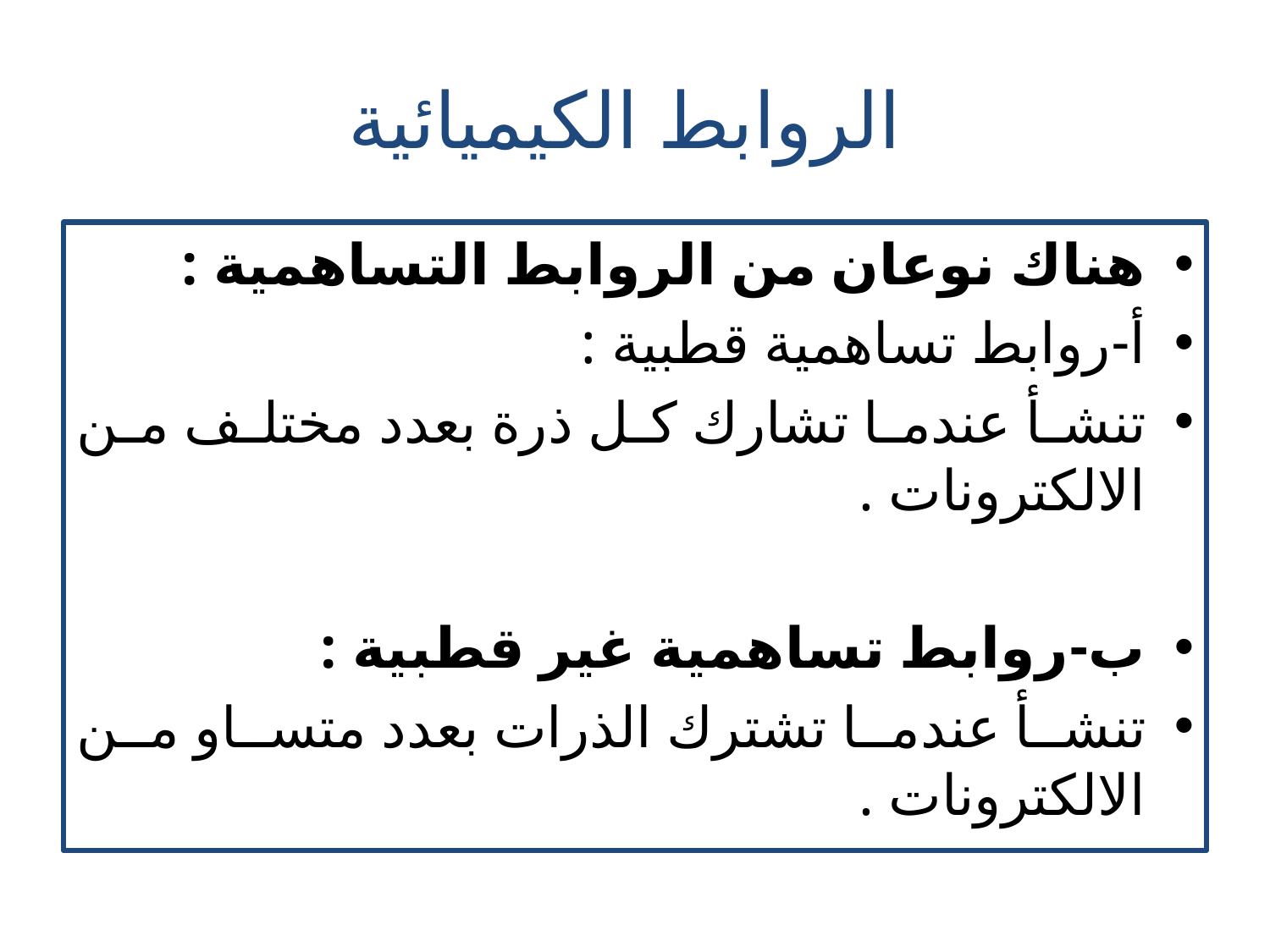

# الروابط الكيميائية
هناك نوعان من الروابط التساهمية :
أ-روابط تساهمية قطبية :
تنشأ عندما تشارك كل ذرة بعدد مختلف من الالكترونات .

ب-روابط تساهمية غير قطبية :
تنشأ عندما تشترك الذرات بعدد متساو من الالكترونات .